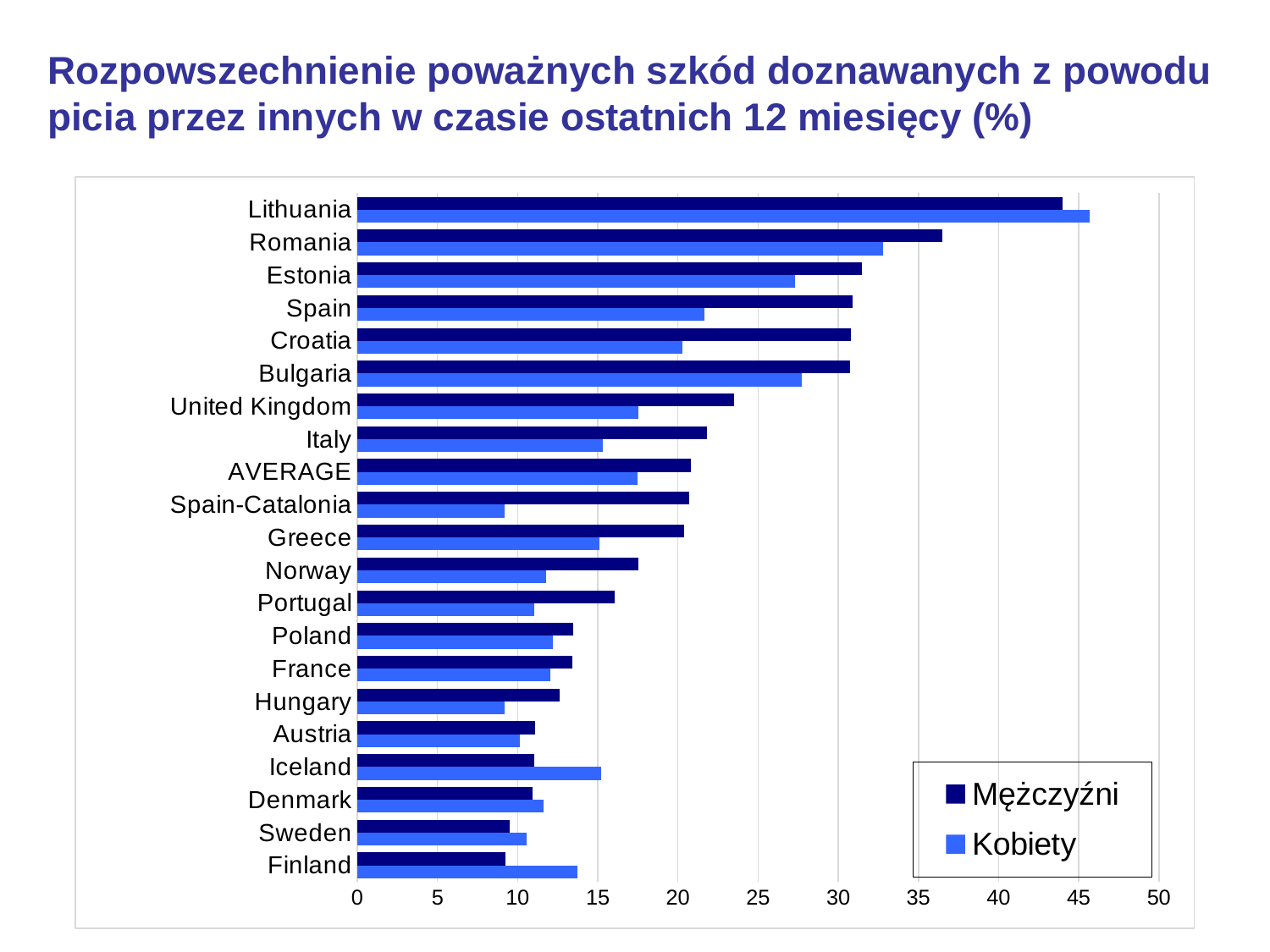

Rozpowszechnienie poważnych szkód doznawanych z powodu picia przez innych w czasie ostatnich 12 miesięcy (%)

### Chart

| Category | Kobiety | Mężczyźni |
|---|---|---|
| Finland | 13.734009999999998 | 9.263919999999999 |
| Sweden | 10.554180000000002 | 9.53103 |
| Denmark | 11.63955 | 10.919540000000001 |
| Iceland | 15.19737 | 11.050940000000002 |
| Austria | 10.153780000000001 | 11.09336 |
| Hungary | 9.20443 | 12.60912 |
| France | 12.04013 | 13.432840000000002 |
| Poland | 12.195120000000001 | 13.48898 |
| Portugal | 11.01979 | 16.08113999999999 |
| Norway | 11.78873 | 17.517940000000007 |
| Greece | 15.091859999999999 | 20.370369999999994 |
| Spain-Catalonia | 9.174309999999998 | 20.720719999999996 |
| AVERAGE | 17.501388000000006 | 20.7906515 |
| Italy | 15.29376 | 21.816740000000003 |
| United Kingdom | 17.51371 | 23.49827999999999 |
| Bulgaria | 27.715600000000002 | 30.737979999999997 |
| Croatia | 20.26545999999999 | 30.784010000000002 |
| Spain | 21.661150000000006 | 30.909619999999997 |
| Estonia | 27.30528 | 31.497579999999992 |
| Romania | 32.79352000000001 | 36.51007 |
| Lithuania | 45.686020000000006 | 43.97885 |